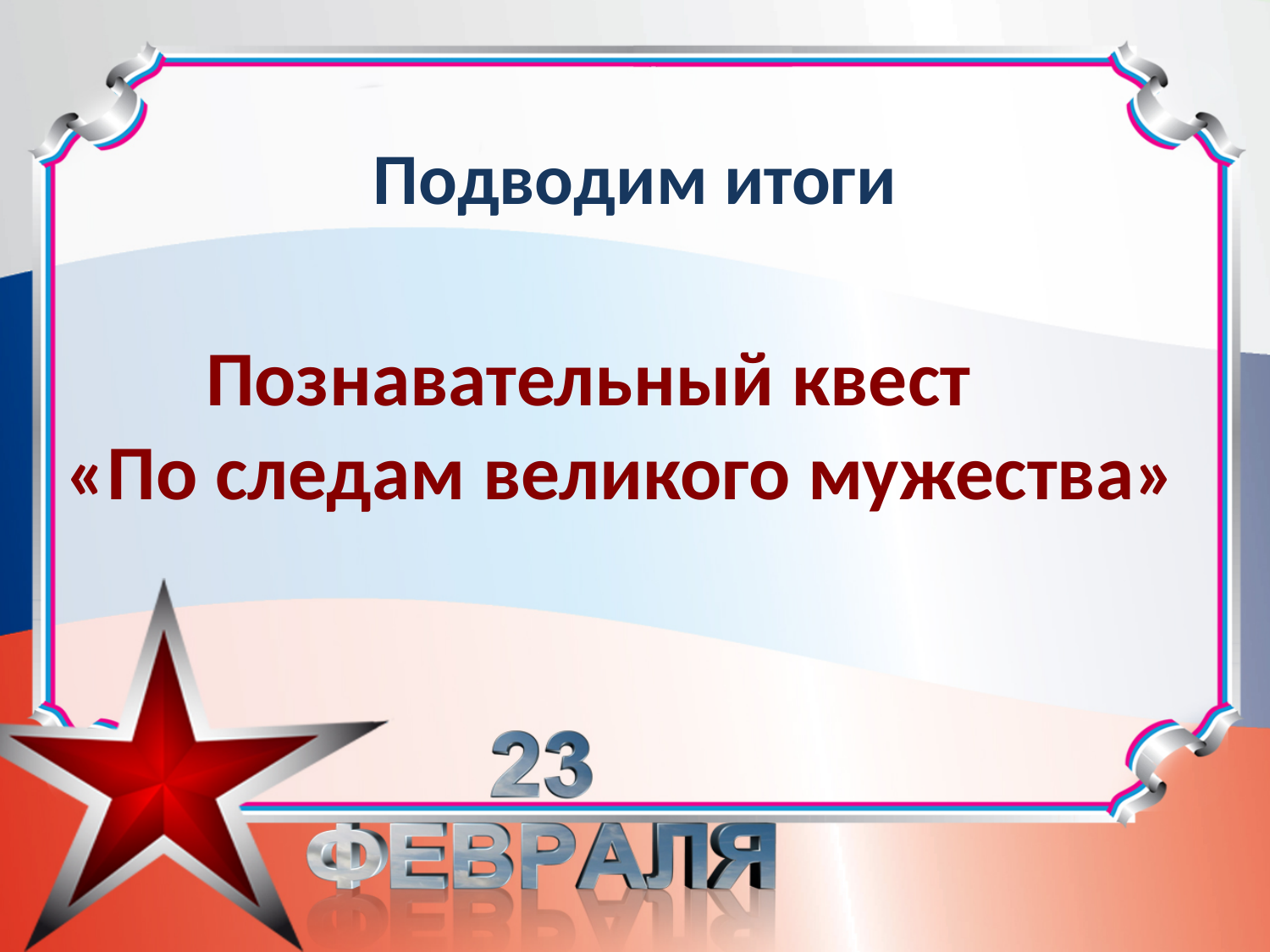

# Подводим итоги

Познавательный квест
«По следам великого мужества»